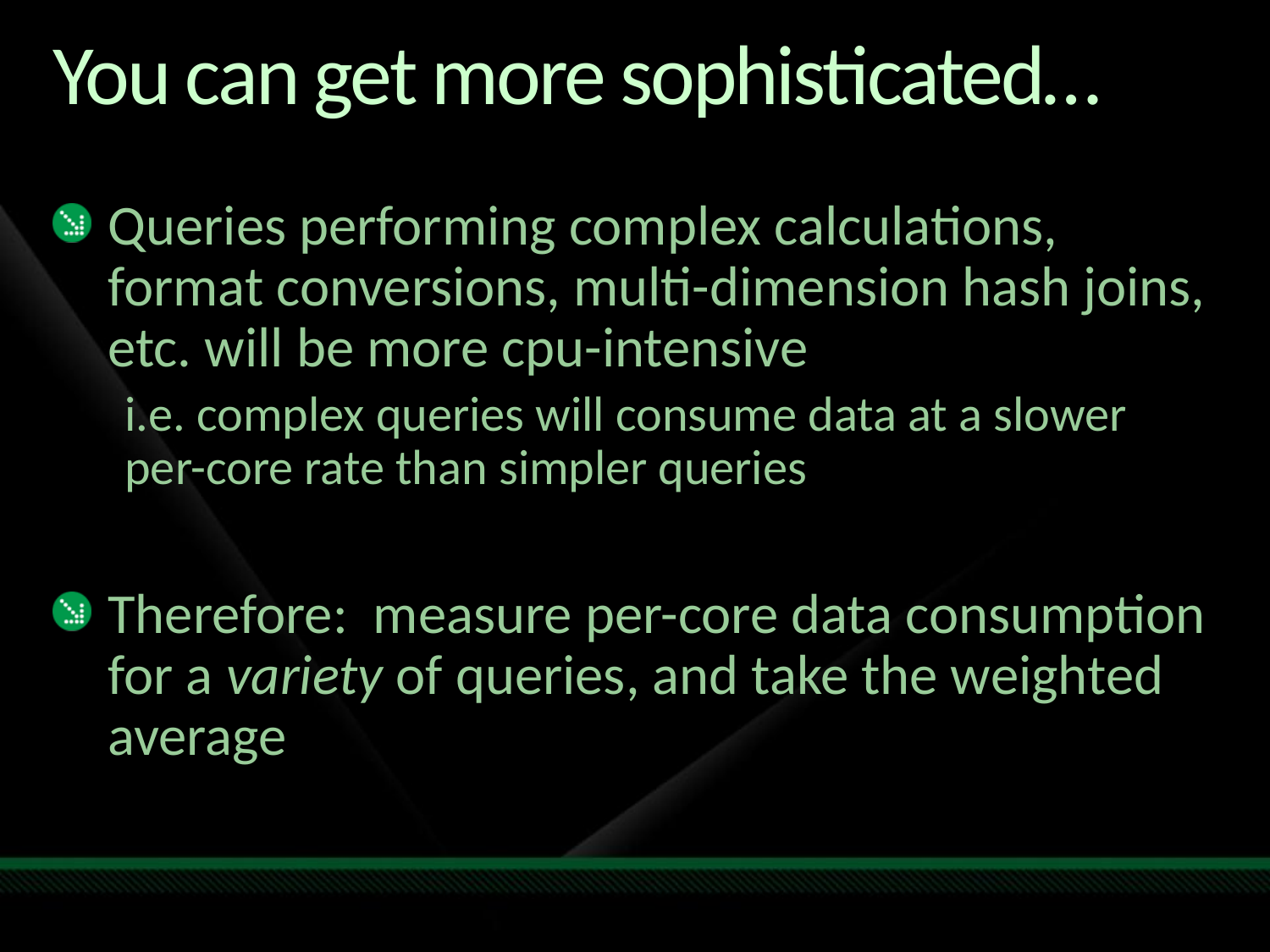

# You can get more sophisticated…
Queries performing complex calculations, format conversions, multi-dimension hash joins, etc. will be more cpu-intensive
i.e. complex queries will consume data at a slower per-core rate than simpler queries

Therefore:  measure per-core data consumption for a variety of queries, and take the weighted average